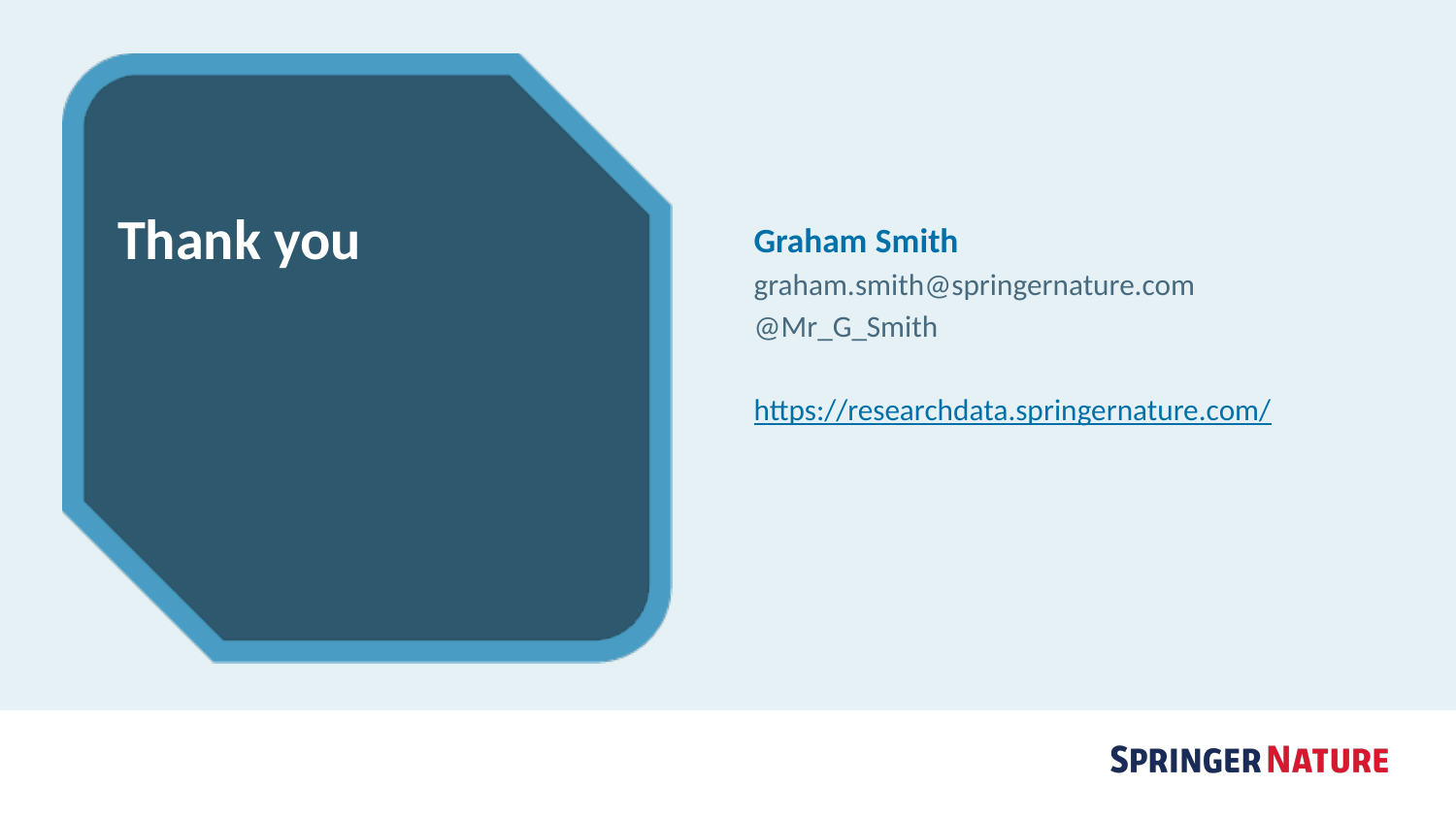

# Thank you
Graham Smith
graham.smith@springernature.com
@Mr_G_Smith

https://researchdata.springernature.com/